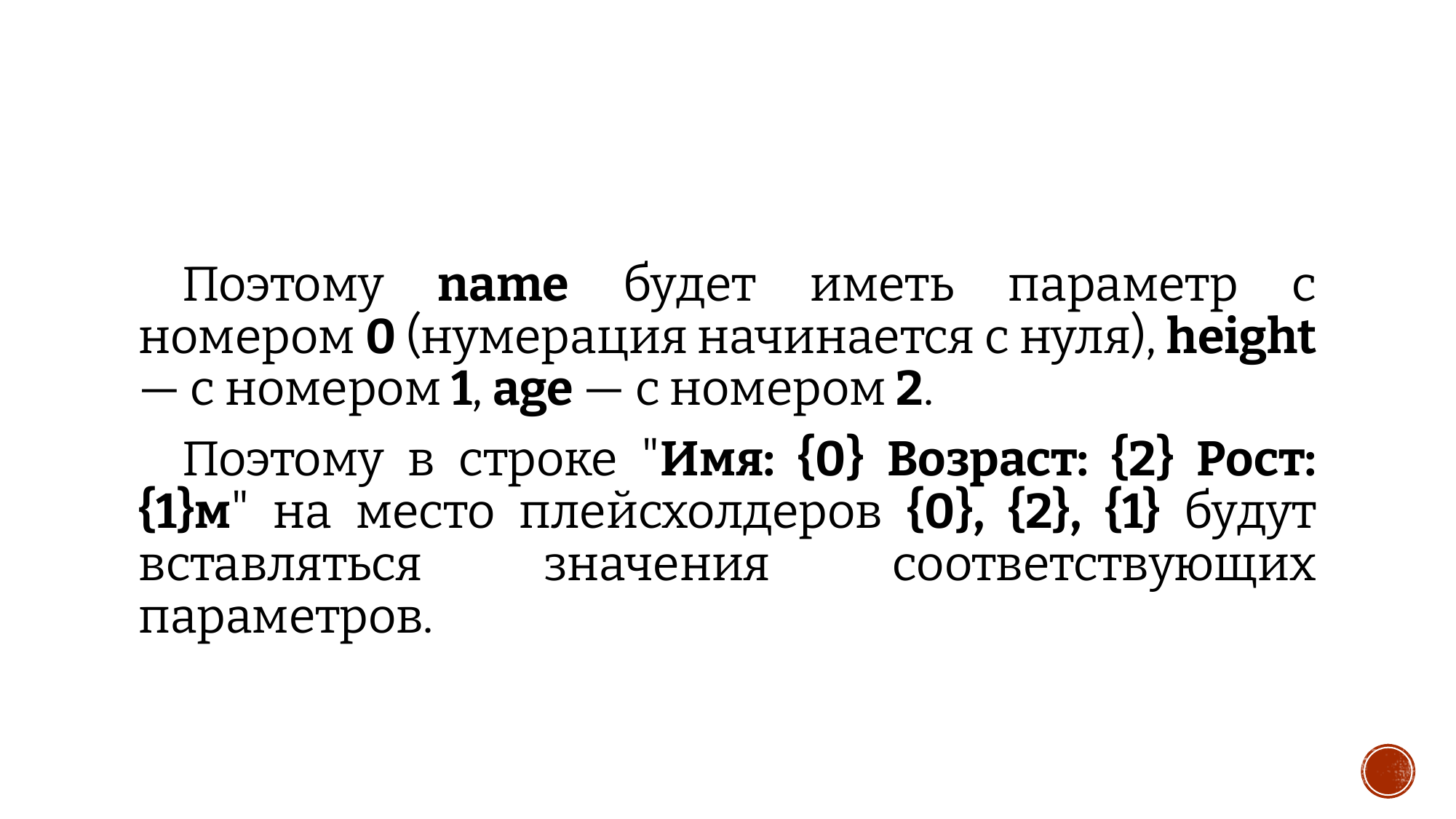

#
Поэтому name будет иметь параметр с номером 0 (нумерация начинается с нуля), height — с номером 1, age — с номером 2.
Поэтому в строке "Имя: {0} Возраст: {2} Рост: {1}м" на место плейсхолдеров {0}, {2}, {1} будут вставляться значения соответствующих параметров.